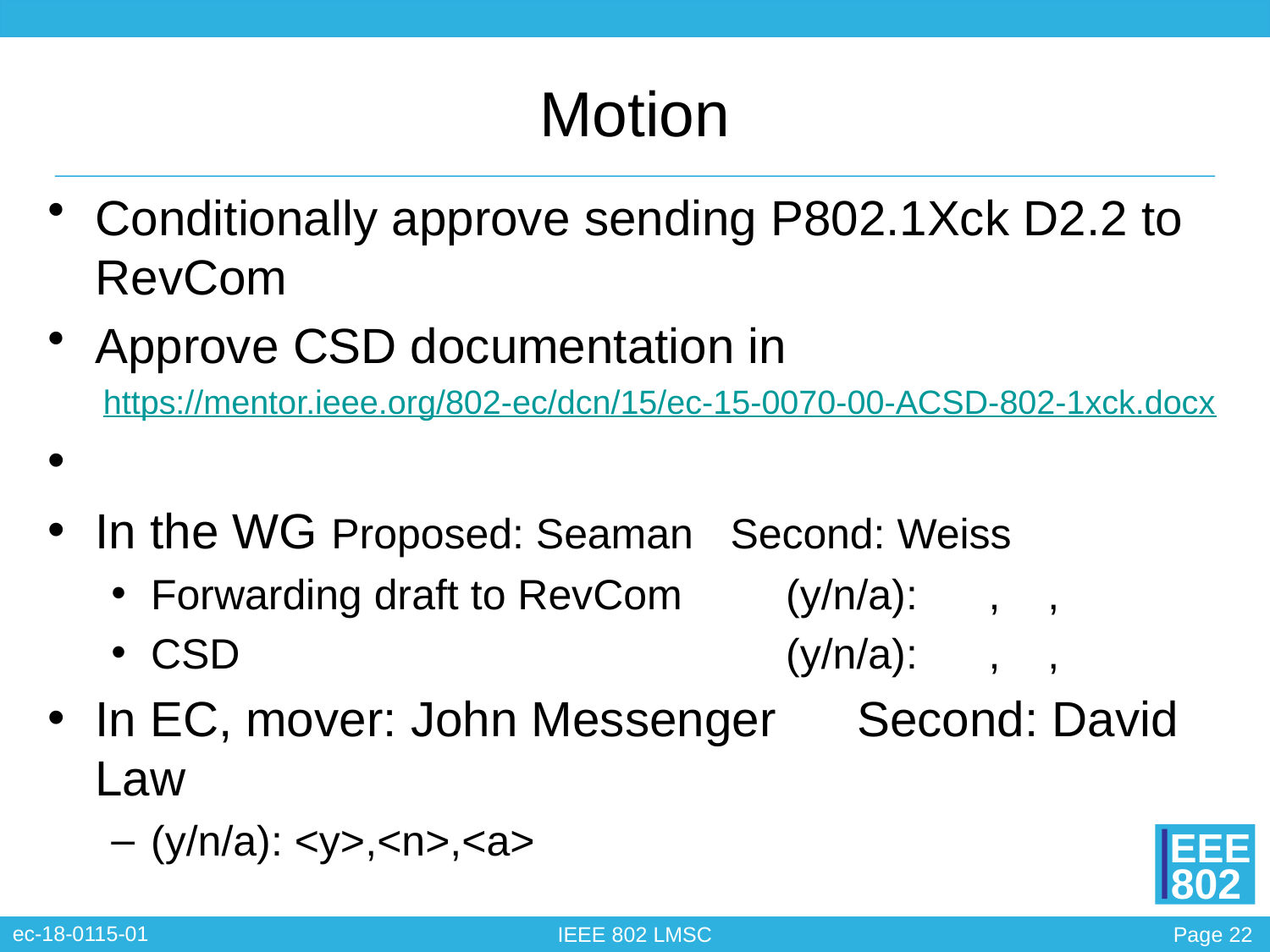

# Motion
Conditionally approve sending P802.1Xck D2.2 to RevCom
Approve CSD documentation in
https://mentor.ieee.org/802-ec/dcn/15/ec-15-0070-00-ACSD-802-1xck.docx

In the WG Proposed: Seaman 	Second: Weiss
Forwarding draft to RevCom	(y/n/a):      ,    ,
CSD 					(y/n/a):      ,    ,
In EC, mover: John Messenger	Second: David Law
(y/n/a): <y>,<n>,<a>